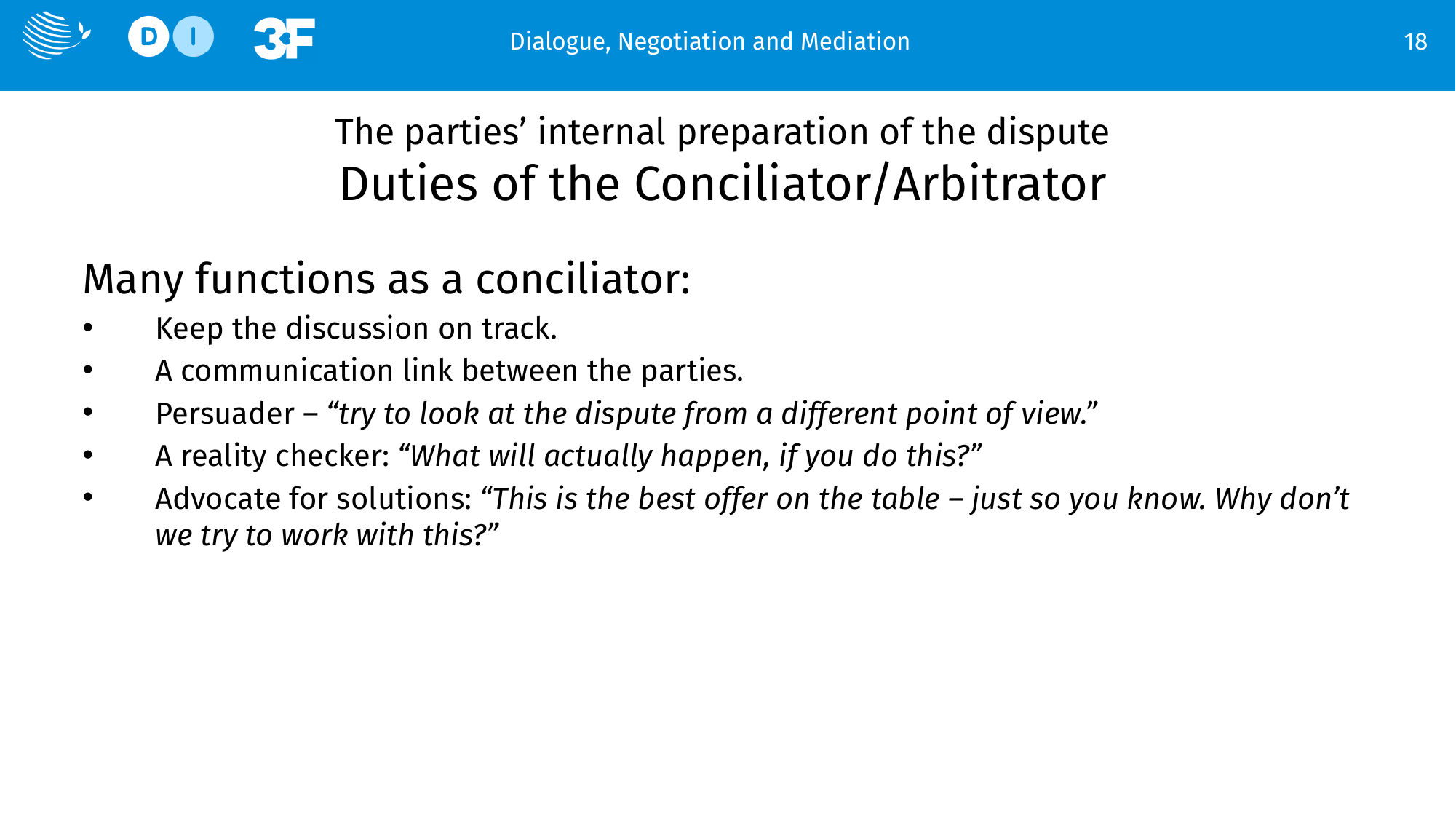

Dialogue, Negotiation and Mediation
18
# The parties’ internal preparation of the dispute Duties of the Conciliator/Arbitrator
Many functions as a conciliator:
Keep the discussion on track.
A communication link between the parties.
Persuader – “try to look at the dispute from a different point of view.”
A reality checker: “What will actually happen, if you do this?”
Advocate for solutions: “This is the best offer on the table – just so you know. Why don’t we try to work with this?”